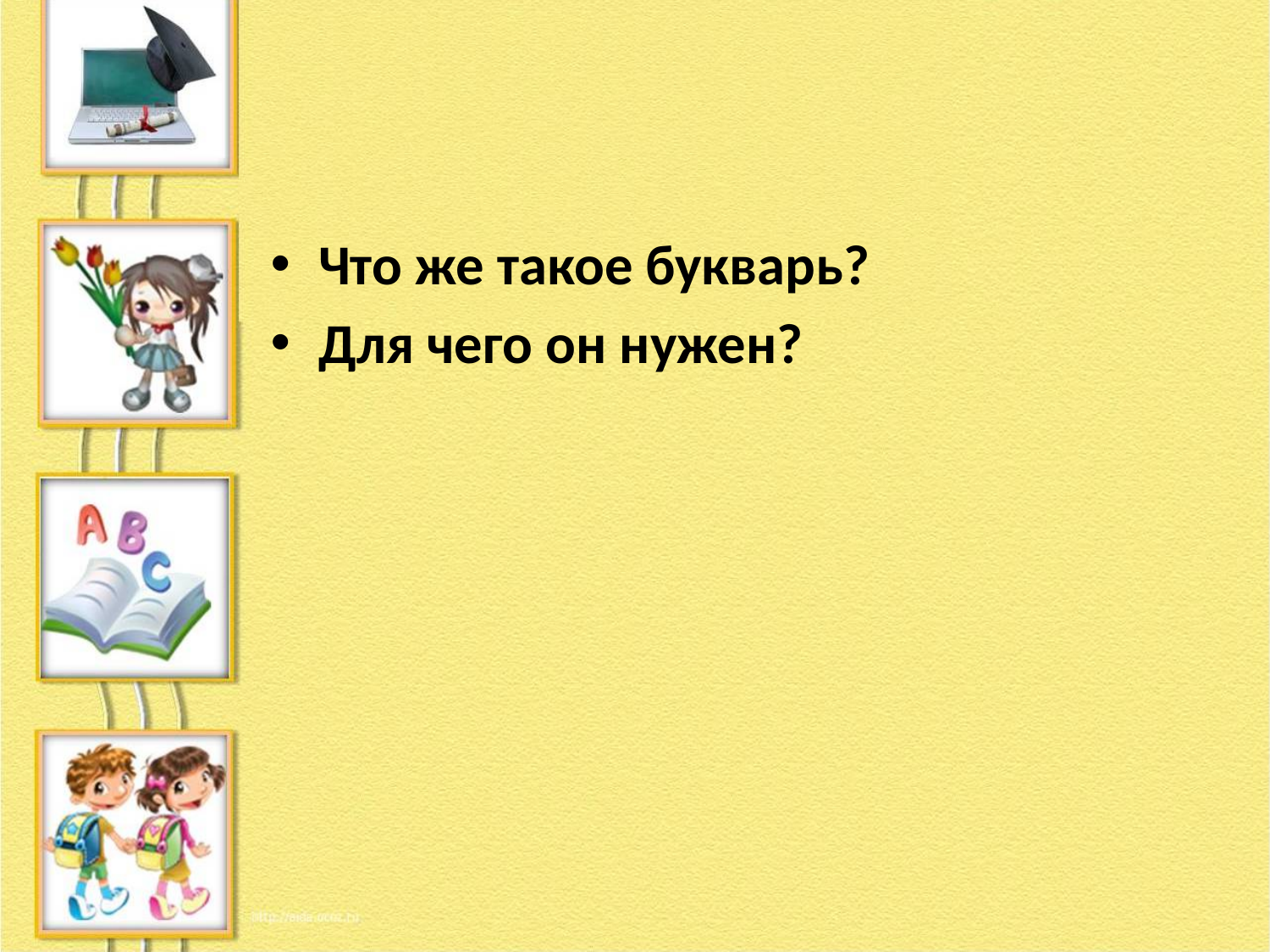

#
Что же такое букварь?
Для чего он нужен?